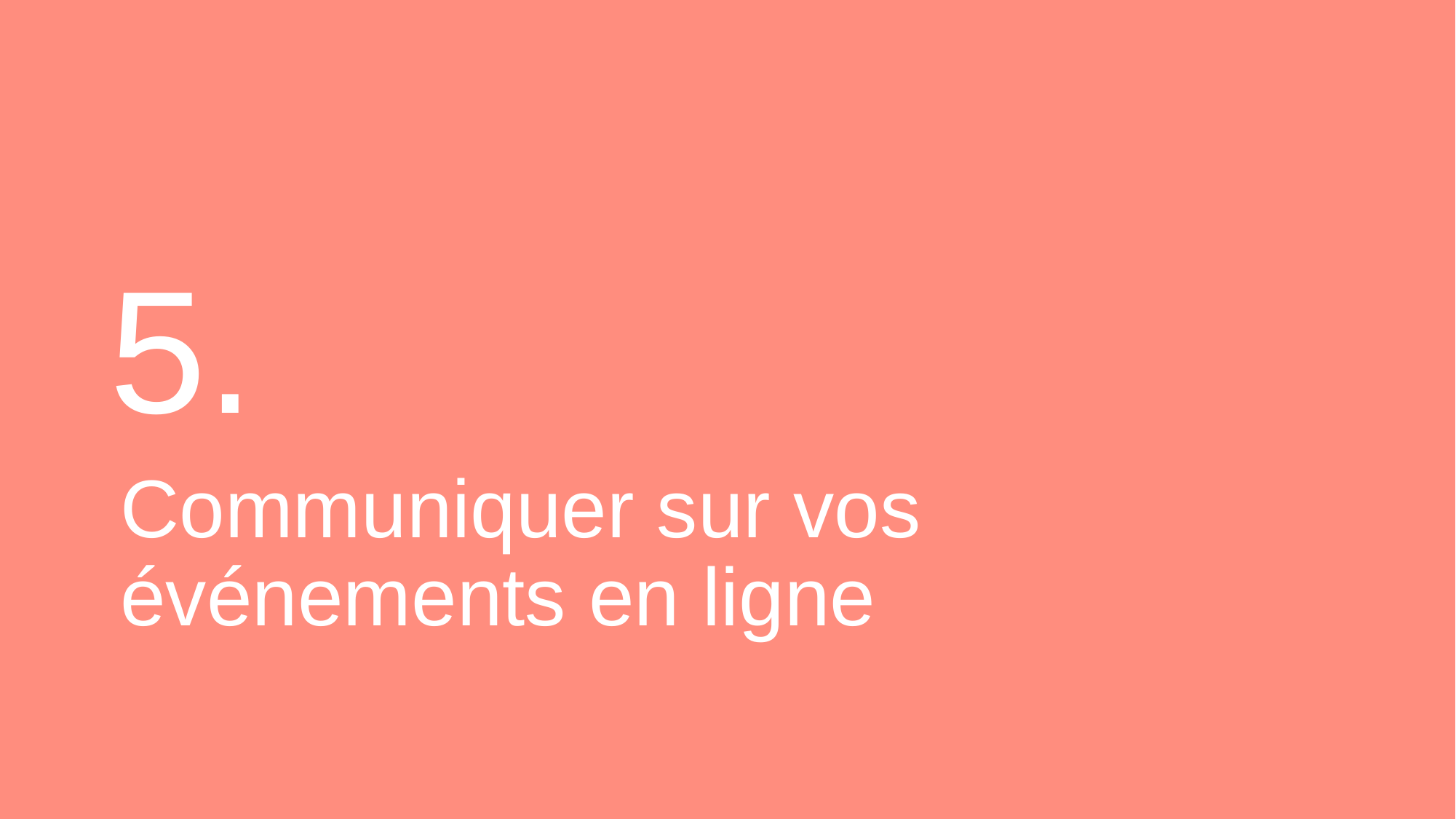

# 5.
Communiquer sur vos événements en ligne